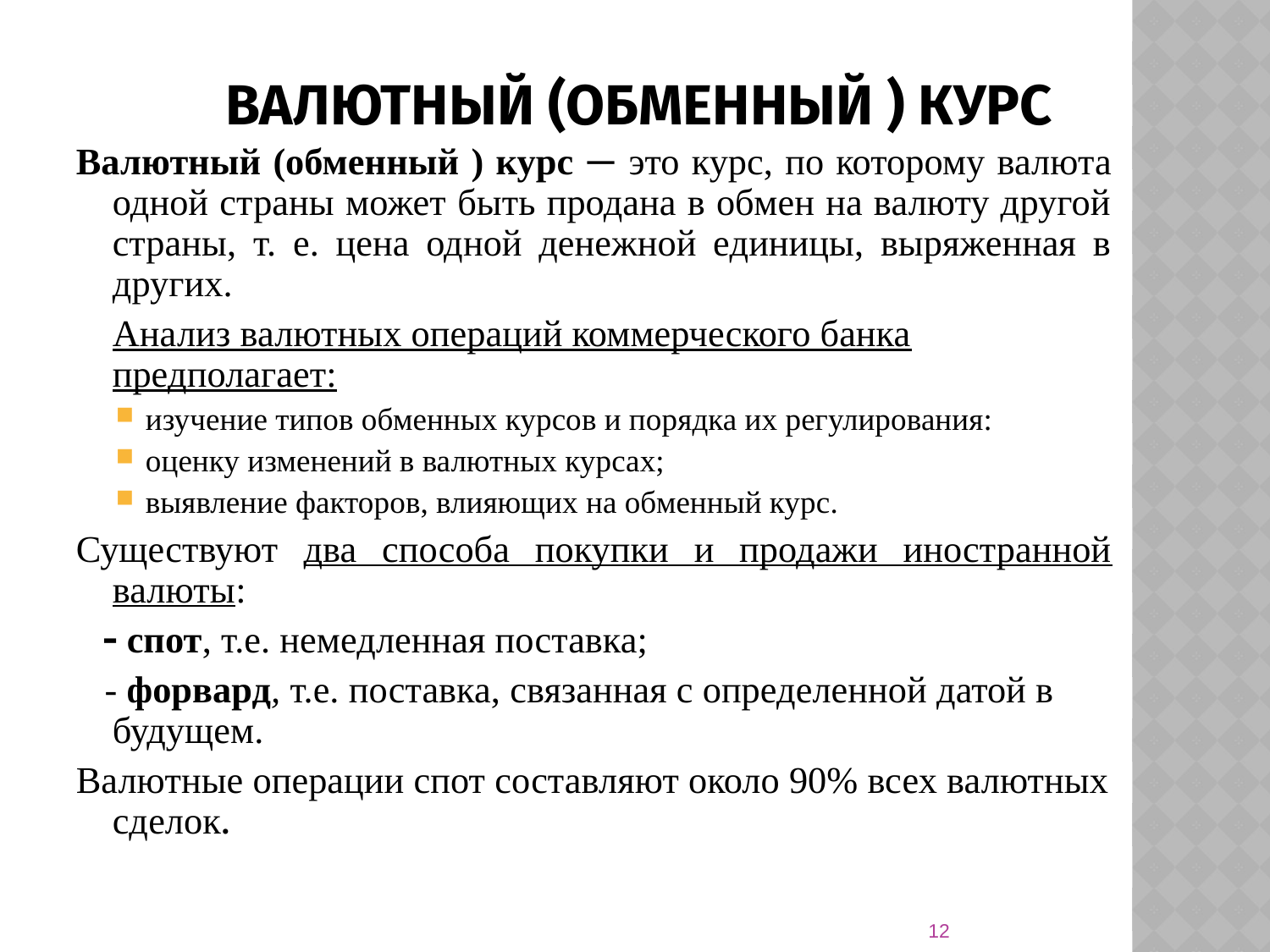

# Валютный (обменный ) курс
Валютный (обменный ) курс — это курс, по которому валюта одной страны может быть продана в обмен на валюту другой страны, т. е. цена одной денежной единицы, выряженная в других.
	Анализ валютных операций коммерческого банка предполагает:
изучение типов обменных курсов и порядка их регулирования:
оценку изменений в валютных курсах;
выявление факторов, влияющих на обменный курс.
Существуют два способа покупки и продажи иностранной валюты:
   - спот, т.е. немедленная поставка;
   - форвард, т.е. поставка, связанная с определенной датой в будущем.
Валютные операции спот составляют около 90% всех валютных сделок.
12